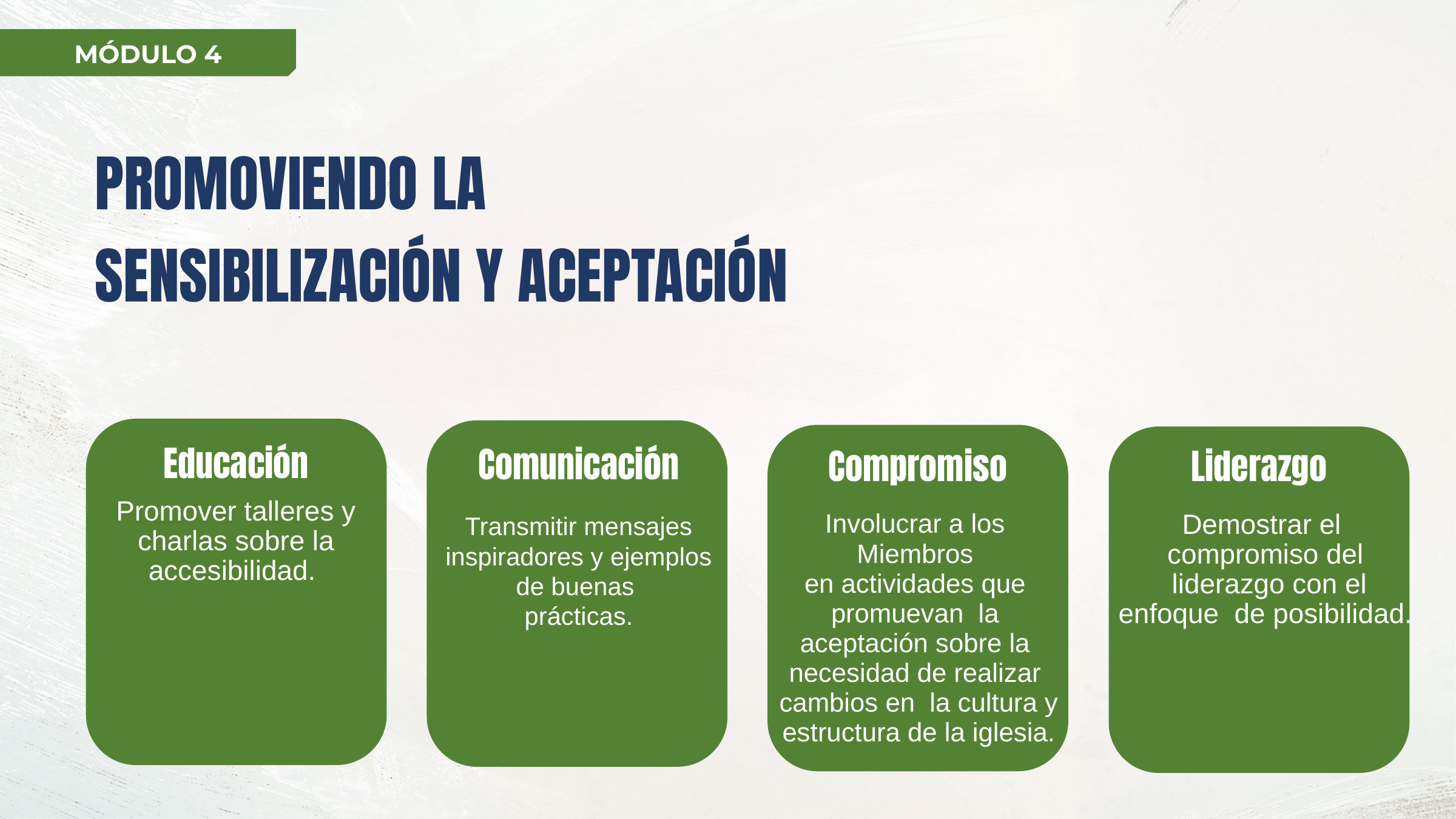

MÓDULO 4
PROMOVIENDO LA
SENSIBILIZACIÓN Y ACEPTACIÓN

Educación
Comunicación
Compromiso
Liderazgo
Promover talleres y
 charlas sobre la
accesibilidad.
Involucrar a los
Miembros
en actividades que
promuevan  la
aceptación sobre la
necesidad de realizar
cambios en  la cultura y
 estructura de la iglesia.
Demostrar el
compromiso del
 liderazgo con el
 enfoque  de posibilidad.
Transmitir mensajes
 inspiradores y ejemplos
de buenas
prácticas.